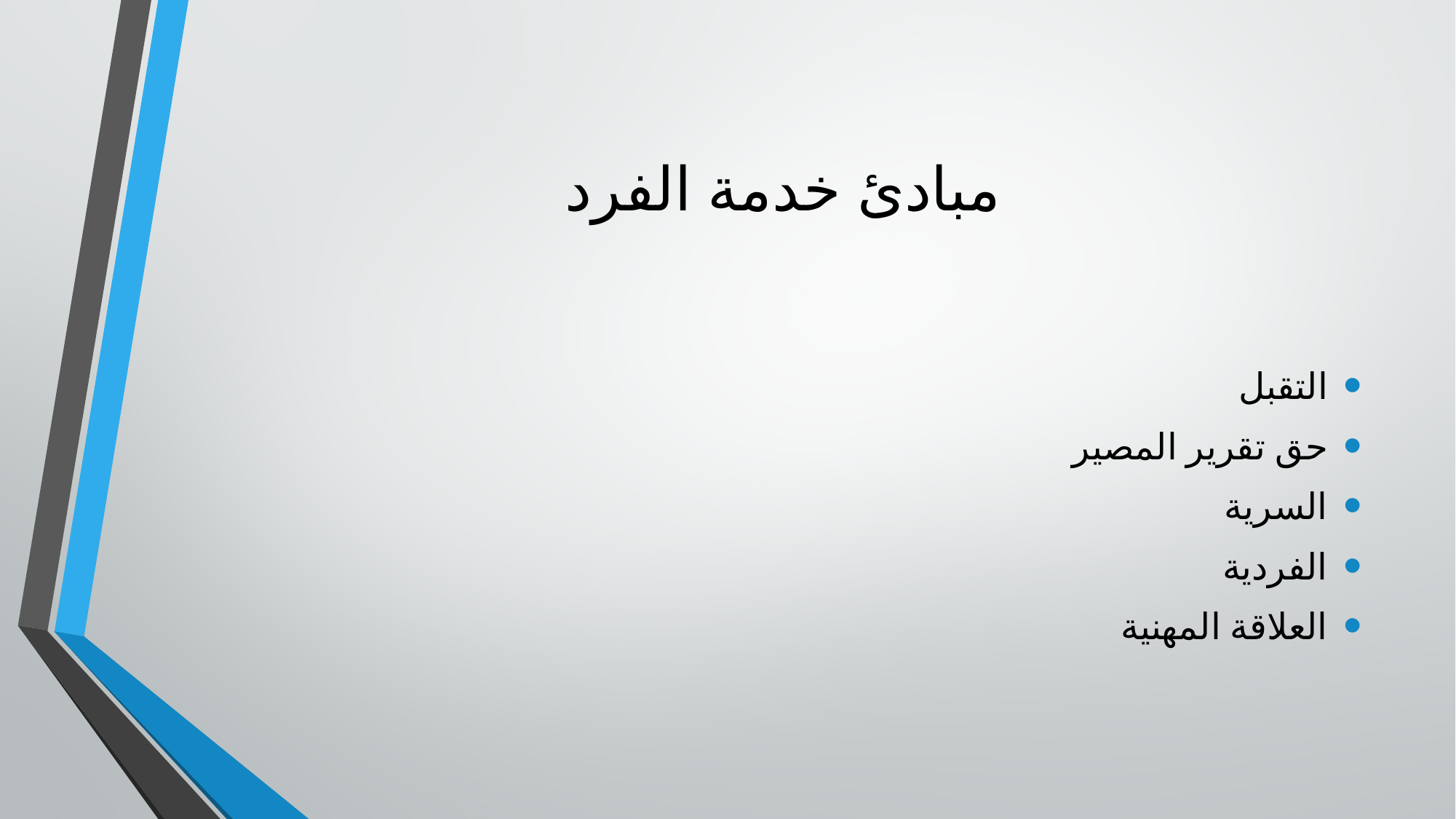

# مبادئ خدمة الفرد
التقبل
حق تقرير المصير
السرية
الفردية
العلاقة المهنية